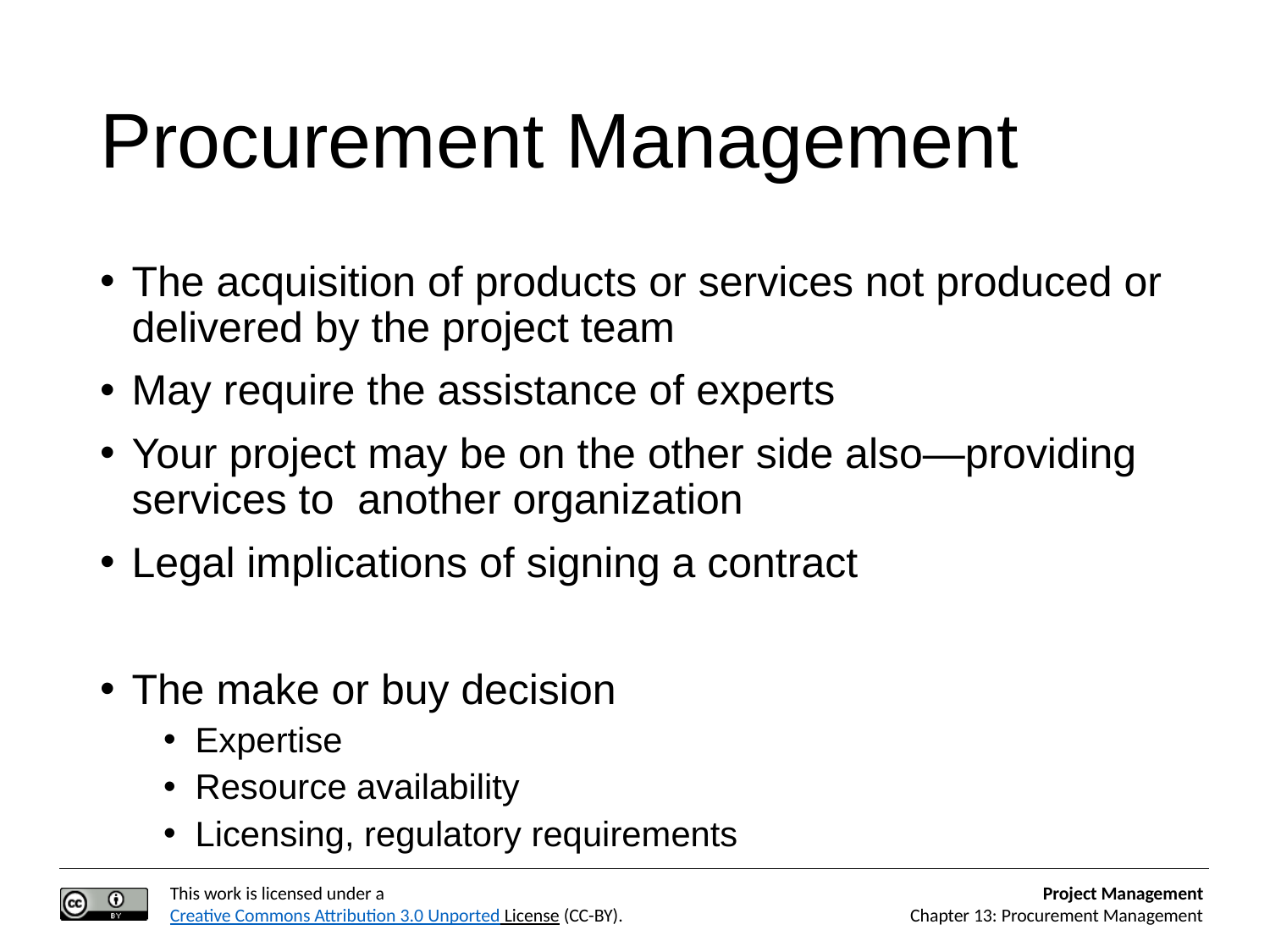

# Procurement Management
The acquisition of products or services not produced or delivered by the project team
May require the assistance of experts
Your project may be on the other side also—providing services to  another organization
Legal implications of signing a contract

The make or buy decision
Expertise
Resource availability
Licensing, regulatory requirements